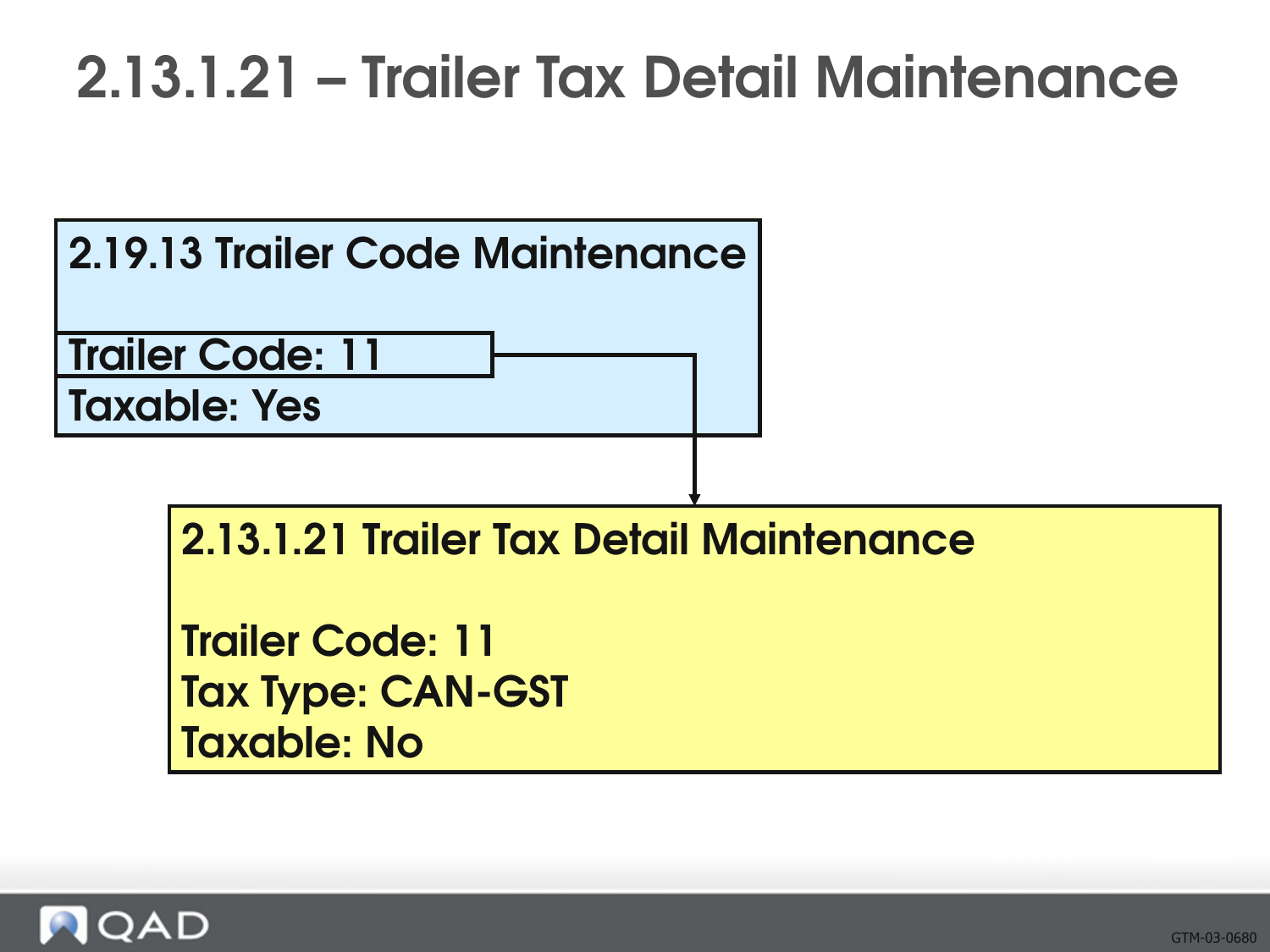

# 2.13.1.21 – Trailer Tax Detail Maintenance
2.19.13 Trailer Code Maintenance

Trailer Code: 11
Taxable: Yes

2.13.1.21 Trailer Tax Detail Maintenance

Trailer Code: 11
Tax Type: CAN-GST
Taxable: No
GTM-03-0680